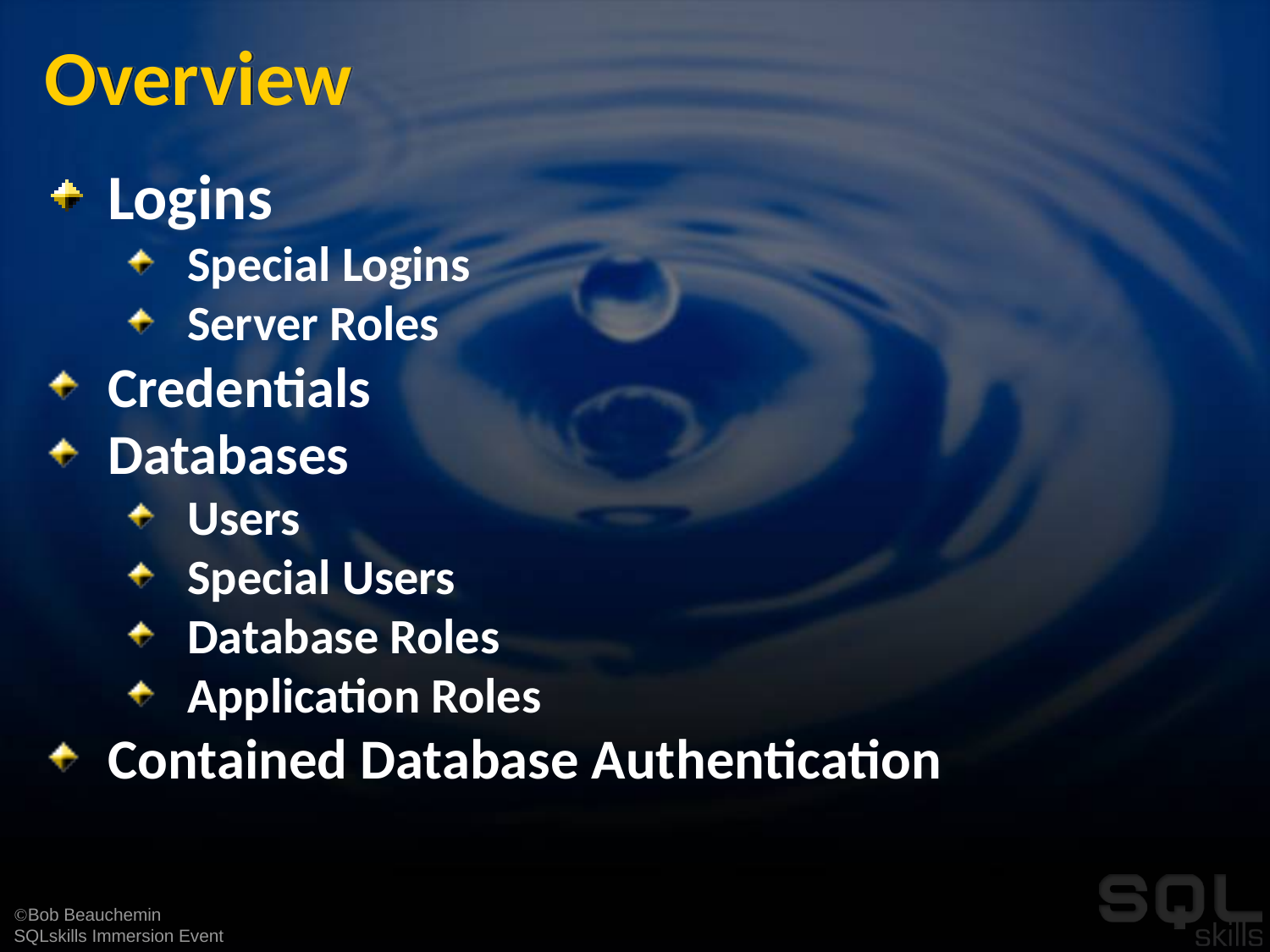

# Overview
Logins
Special Logins
Server Roles
Credentials
Databases
Users
Special Users
Database Roles
Application Roles
Contained Database Authentication